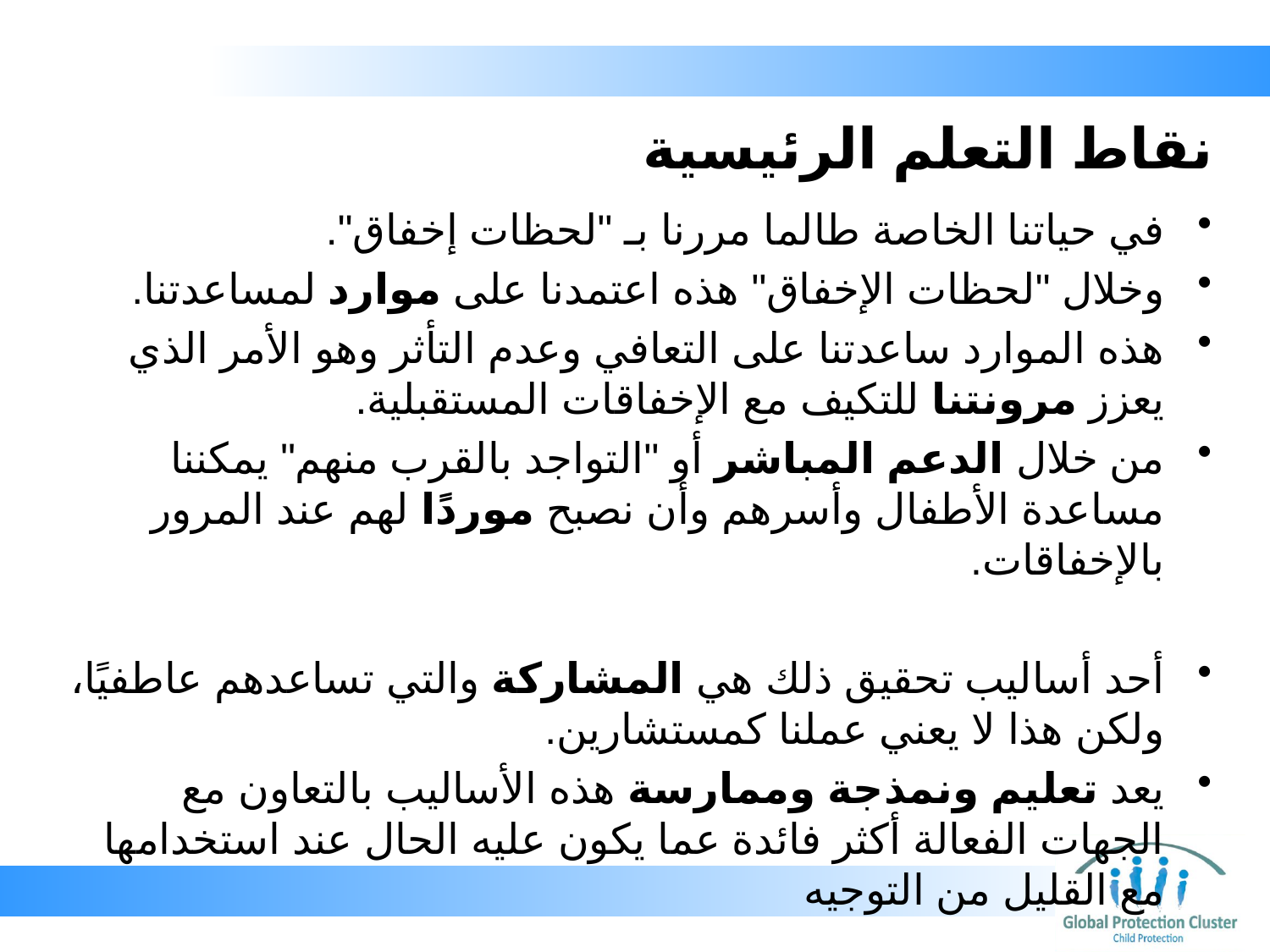

# نقاط التعلم الرئيسية
في حياتنا الخاصة طالما مررنا بـ "لحظات إخفاق".
وخلال "لحظات الإخفاق" هذه اعتمدنا على موارد لمساعدتنا.
هذه الموارد ساعدتنا على التعافي وعدم التأثر وهو الأمر الذي يعزز مرونتنا للتكيف مع الإخفاقات المستقبلية.
من خلال الدعم المباشر أو "التواجد بالقرب منهم" يمكننا مساعدة الأطفال وأسرهم وأن نصبح موردًا لهم عند المرور بالإخفاقات.

أحد أساليب تحقيق ذلك هي المشاركة والتي تساعدهم عاطفيًا، ولكن هذا لا يعني عملنا كمستشارين.
يعد تعليم ونمذجة وممارسة هذه الأساليب بالتعاون مع الجهات الفعالة أكثر فائدة عما يكون عليه الحال عند استخدامها مع القليل من التوجيه